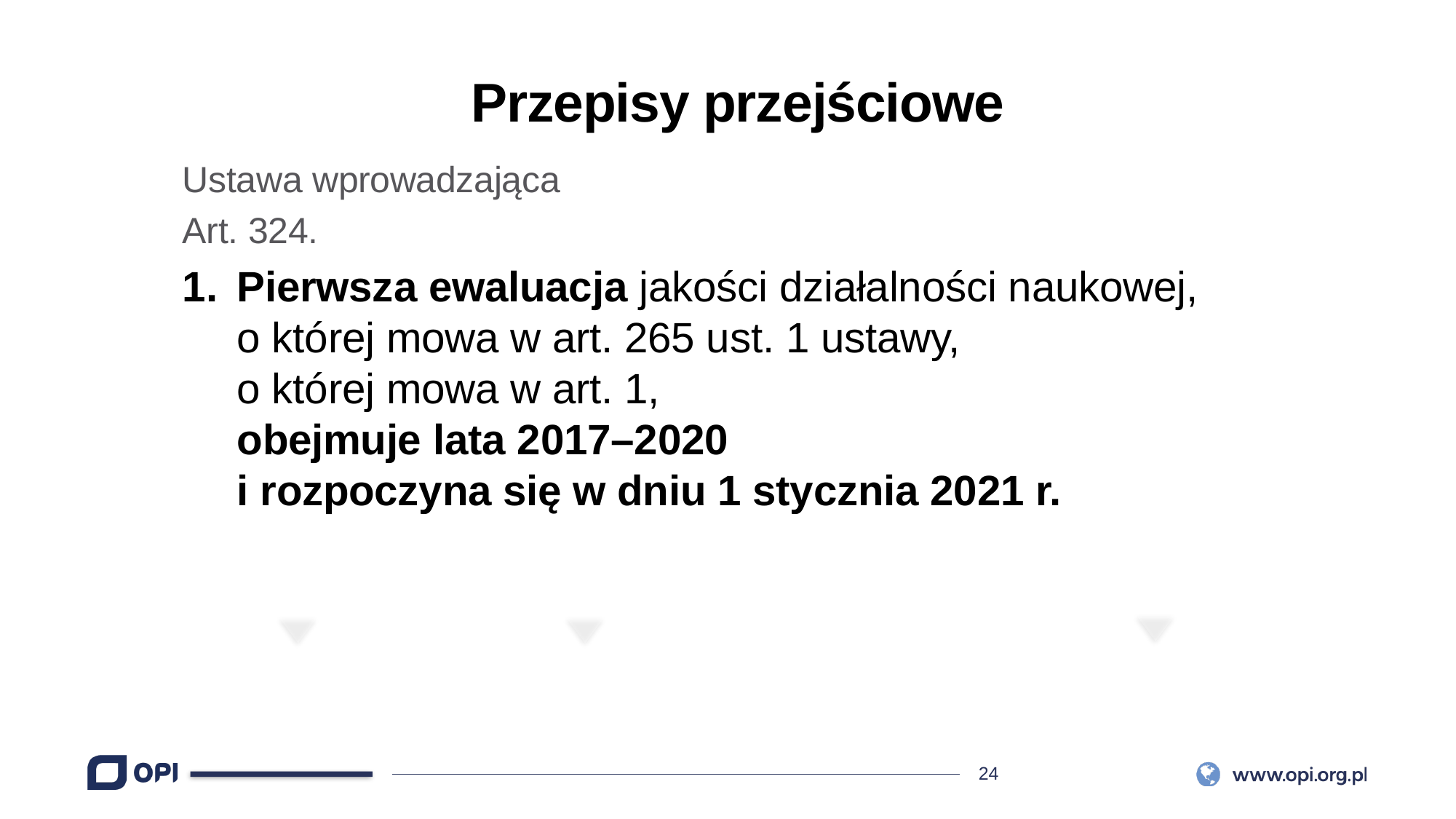

Przepisy przejściowe
Ustawa wprowadzająca
Art. 324.
Pierwsza ewaluacja jakości działalności naukowej, o której mowa w art. 265 ust. 1 ustawy,
o której mowa w art. 1,
obejmuje lata 2017–2020
i rozpoczyna się w dniu 1 stycznia 2021 r.
01
02
03

INFOGRAPHIC
INFOGRAPHIC